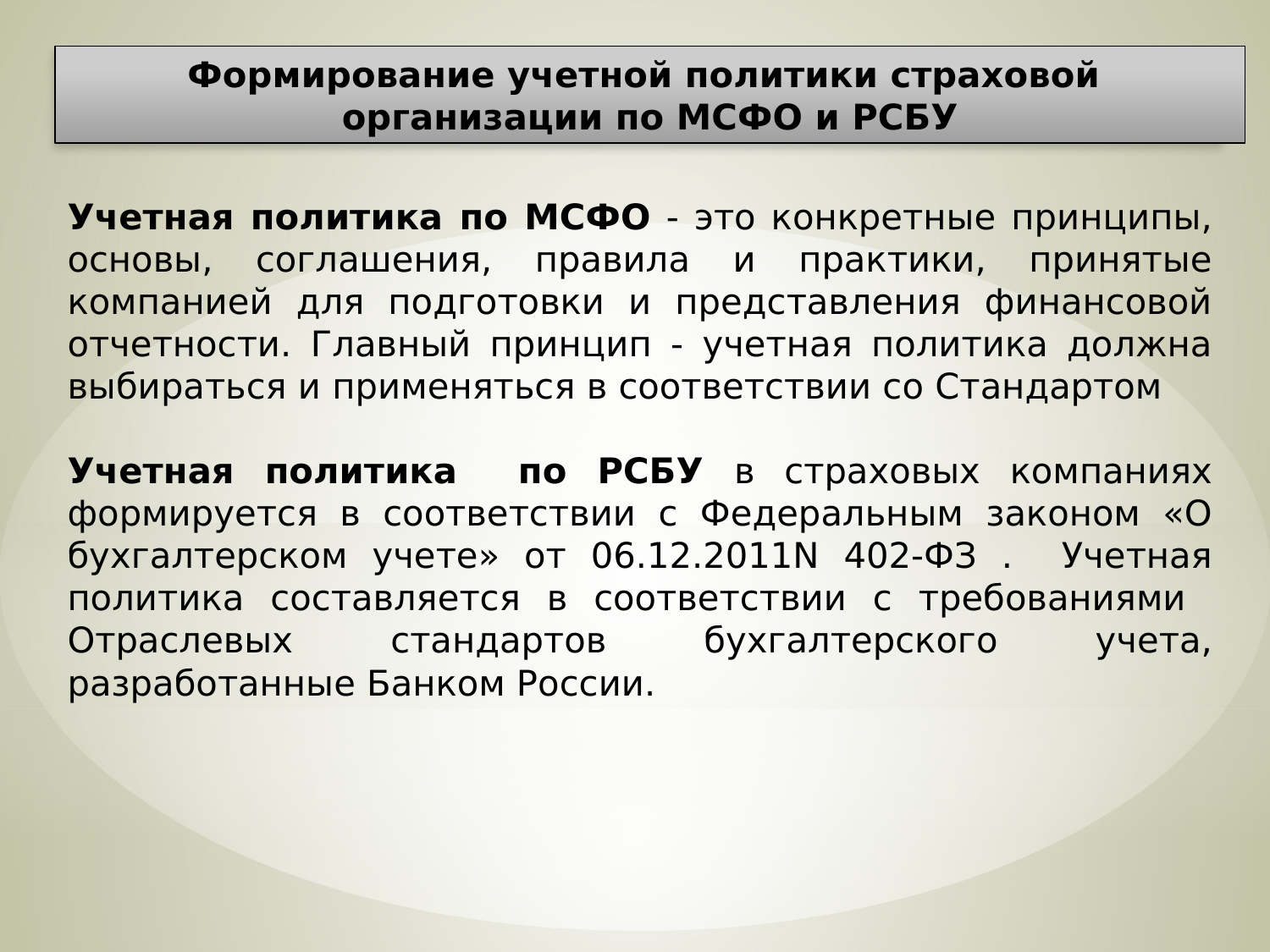

Формирование учетной политики страховой  организации по МСФО и РСБУ

Учетная политика по МСФО - это конкретные принципы, основы, соглашения, правила и практики, принятые компанией для подготовки и представления финансовой отчетности. Главный принцип - учетная политика должна выбираться и применяться в соответствии со Стандартом

Учетная политика  по РСБУ в страховых компаниях формируется в соответствии с Федеральным законом «О бухгалтерском учете» от 06.12.2011N 402-ФЗ .  Учетная политика составляется в соответствии с требованиями  Отраслевых стандартов бухгалтерского учета, разработанные Банком России.